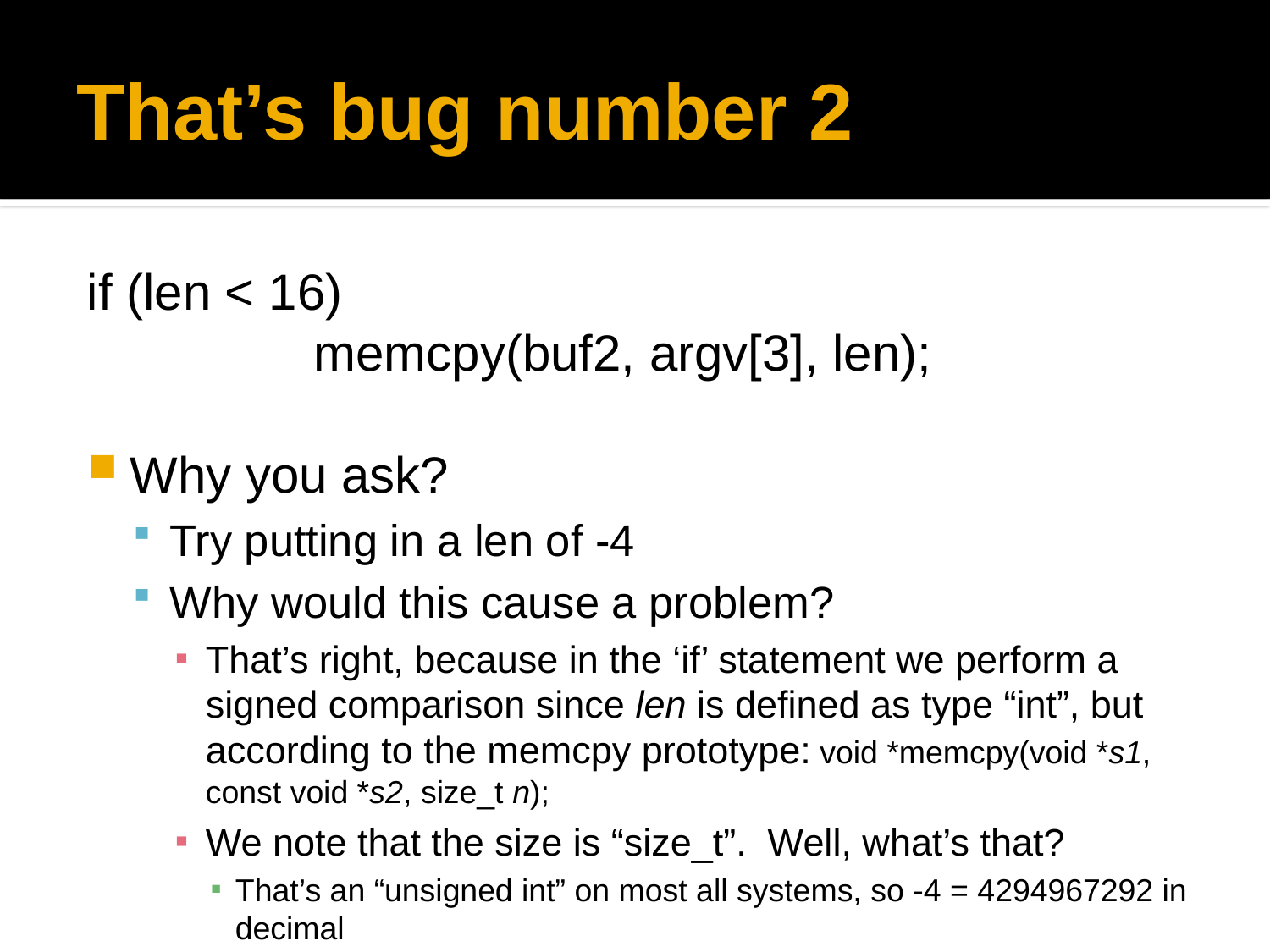

# That’s bug number 2
if (len < 16)
                memcpy(buf2, argv[3], len);

Why you ask?
Try putting in a len of -4
Why would this cause a problem?
That’s right, because in the ‘if’ statement we perform a signed comparison since len is defined as type “int”, but according to the memcpy prototype: void *memcpy(void *s1, const void *s2, size_t n);
We note that the size is “size_t”.  Well, what’s that?
That’s an “unsigned int” on most all systems, so -4 = 4294967292 in decimal